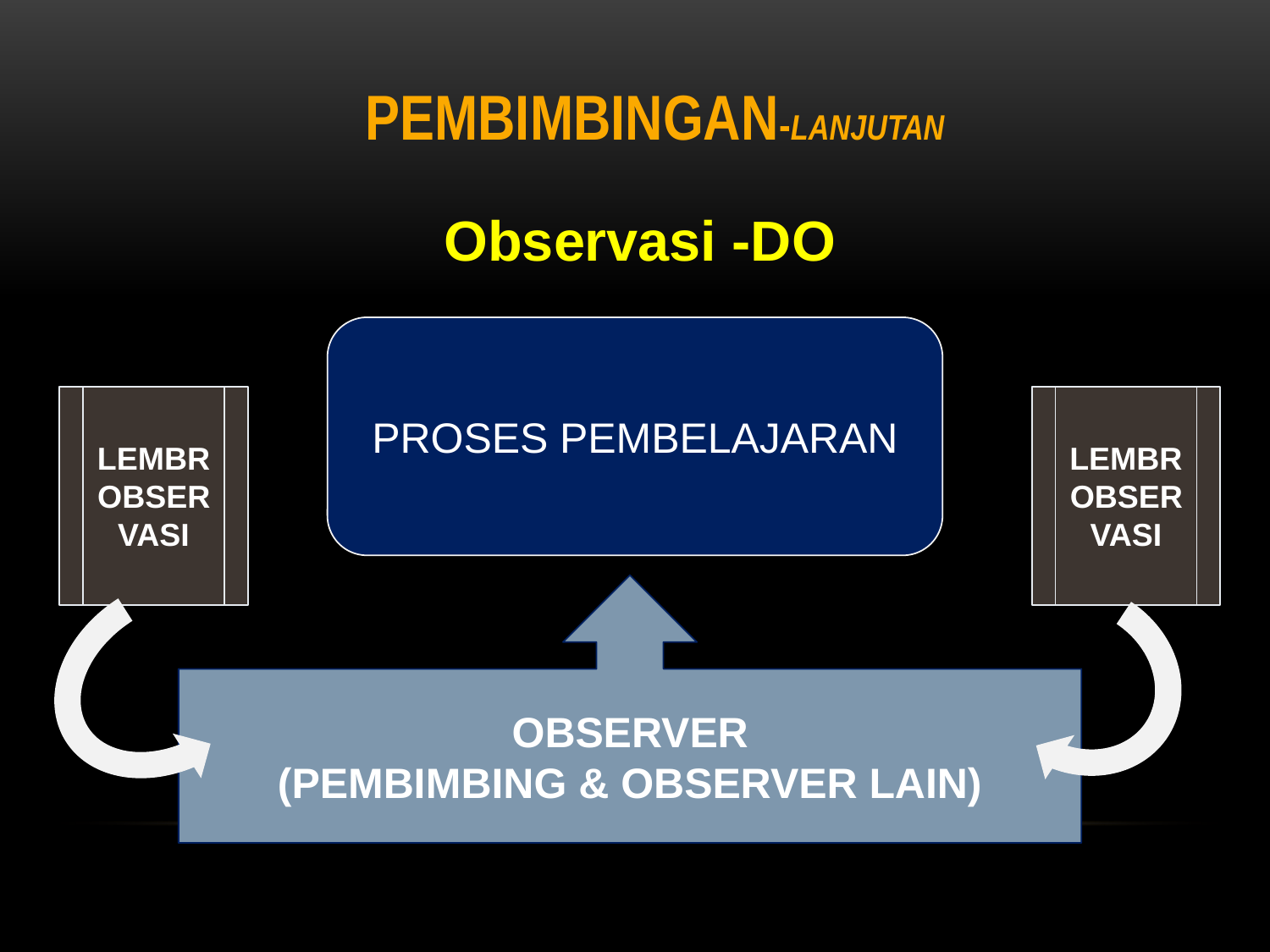

Pembimbingan-LANJUTAN
Observasi -DO
PROSES PEMBELAJARAN
LEMBR
OBSERVASI
LEMBR
OBSERVASI

OBSERVER
(PEMBIMBING & OBSERVER LAIN)